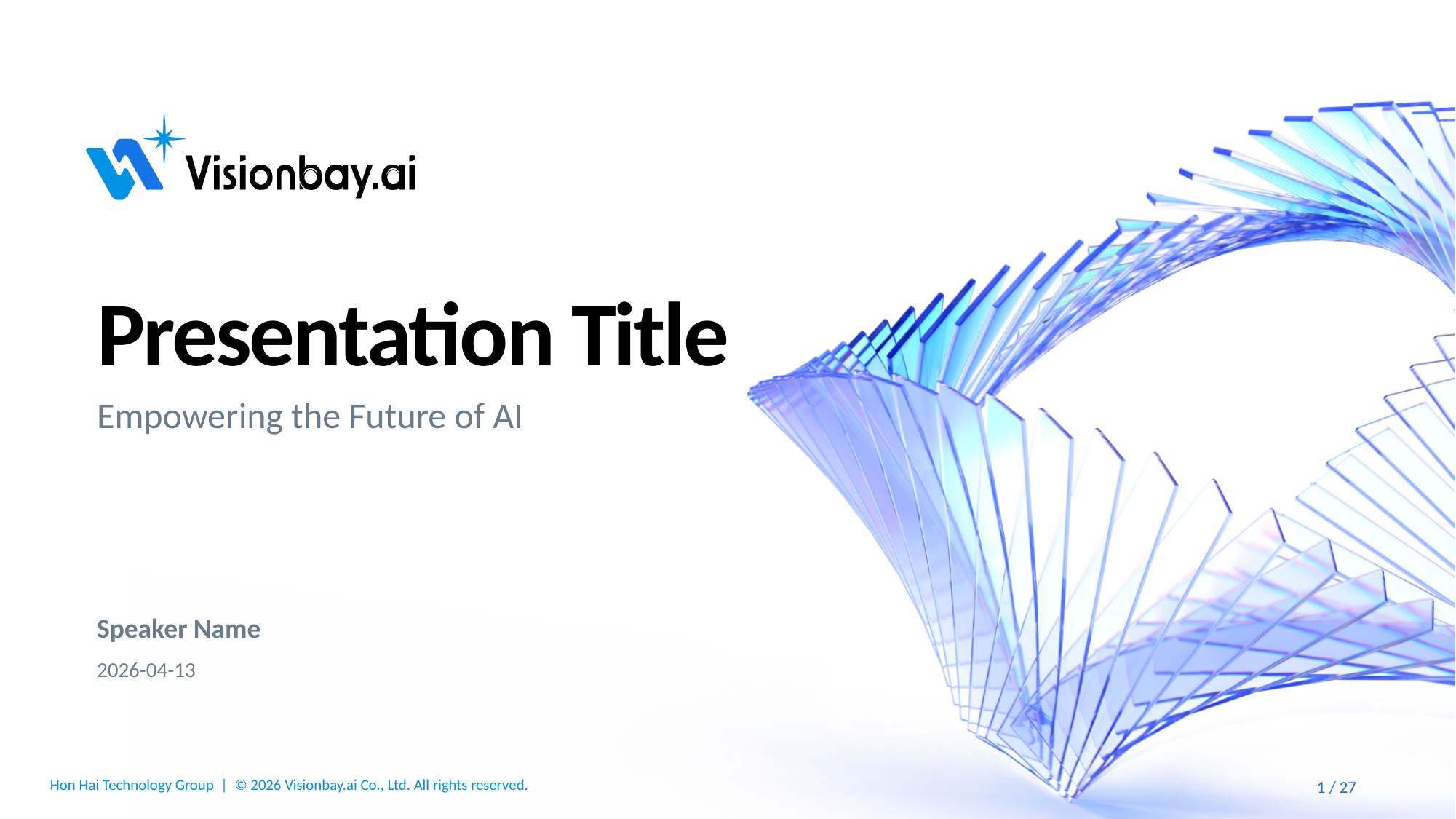

# Presentation Title
Empowering the Future of AI
Speaker Name
2026-04-13
27